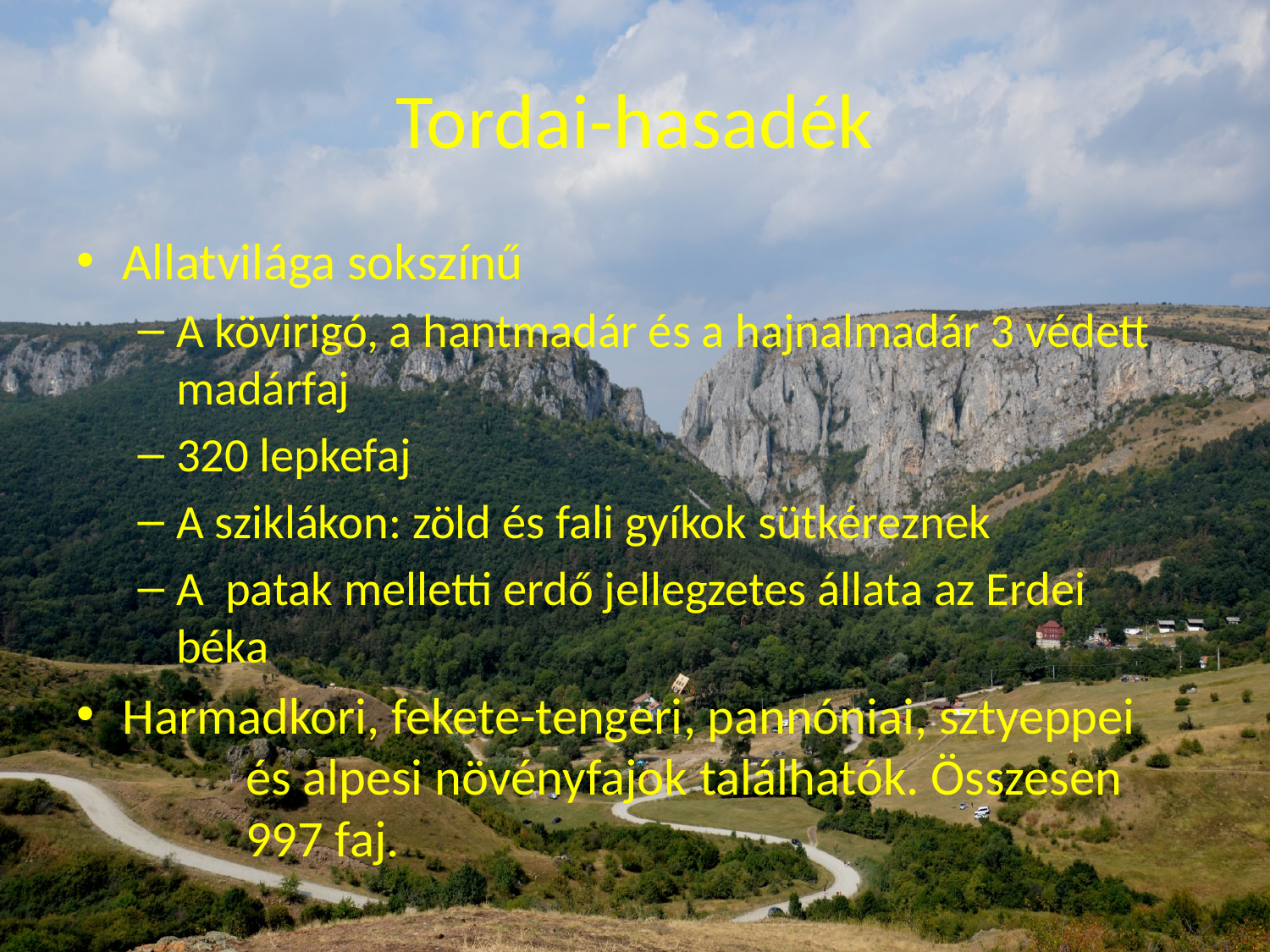

# Tordai-hasadék
Allatvilága sokszínű
A kövirigó, a hantmadár és a hajnalmadár 3 védett 	madárfaj
320 lepkefaj
A sziklákon: zöld és fali gyíkok sütkéreznek
A  patak melletti erdő jellegzetes állata az Erdei 	béka
Harmadkori, fekete-tengeri, pannóniai, sztyeppei 	és alpesi növényfajok találhatók. Összesen 	997 faj.